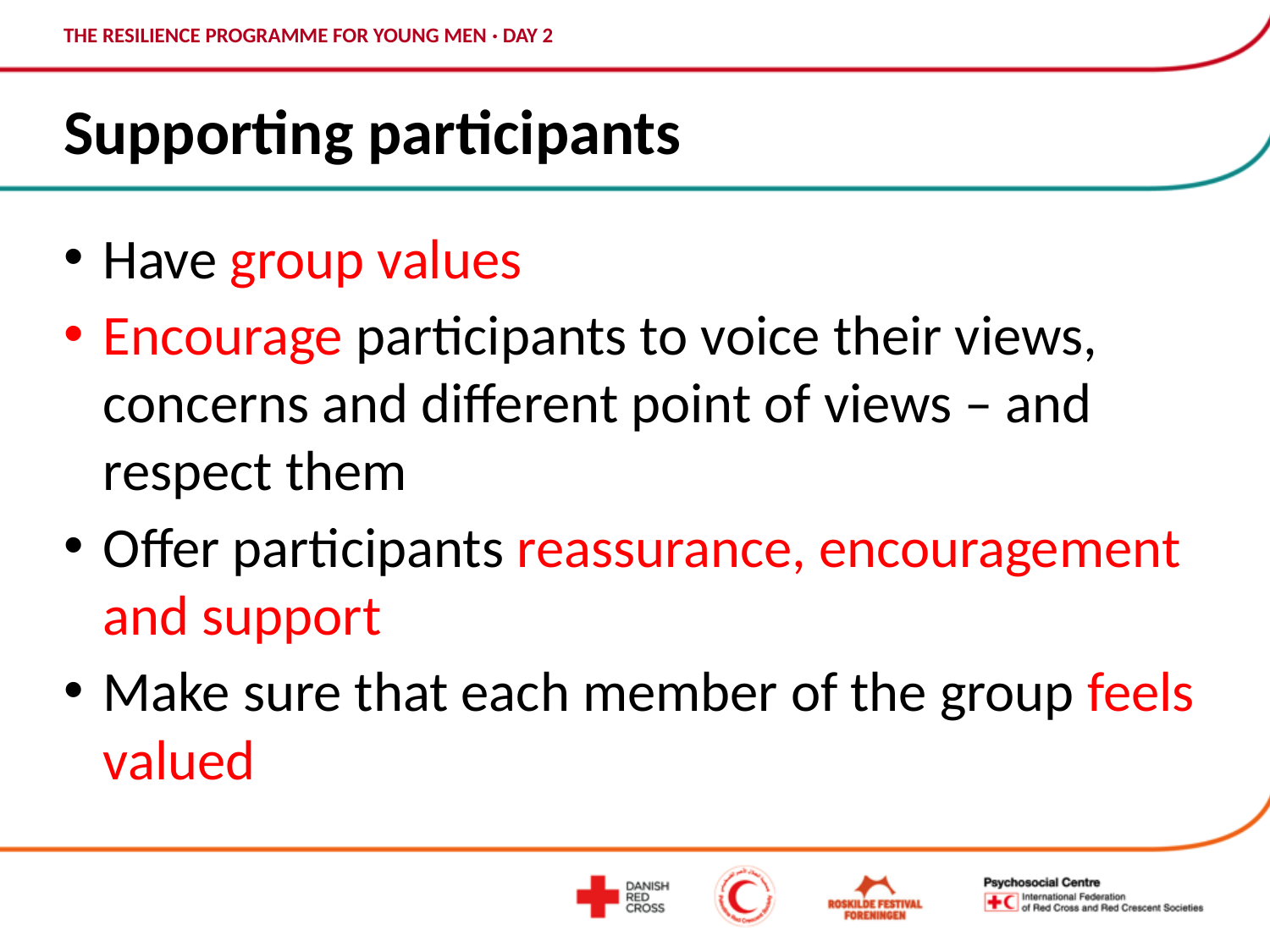

# Supporting participants
Have group values
Encourage participants to voice their views, concerns and different point of views – and respect them
Offer participants reassurance, encouragement and support
Make sure that each member of the group feels valued